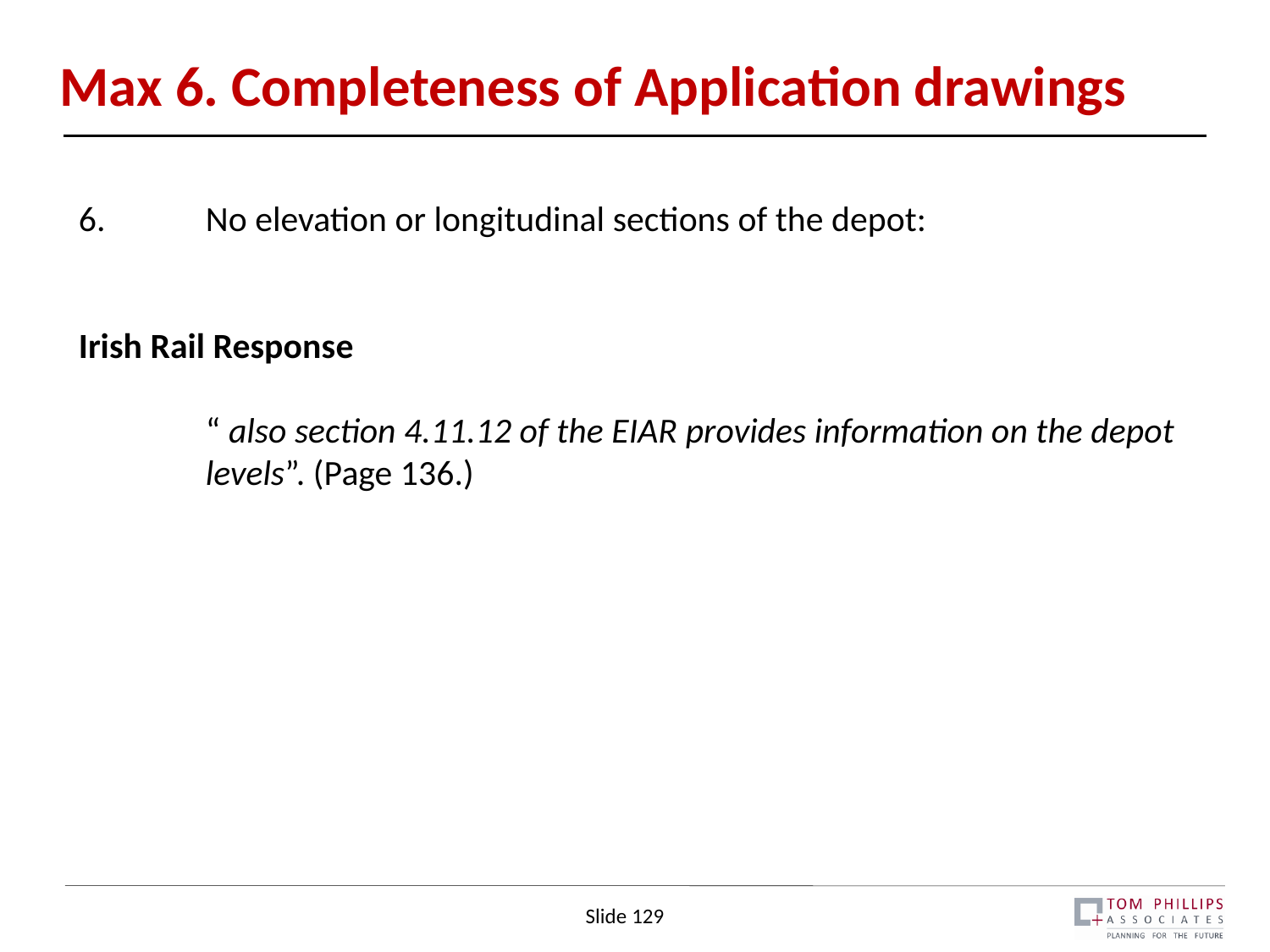

# Max 6. Completeness of Application drawings

6.	No elevation or longitudinal sections of the depot:

Irish Rail Response

“ also section 4.11.12 of the EIAR provides information on the depot levels”. (Page 136.)